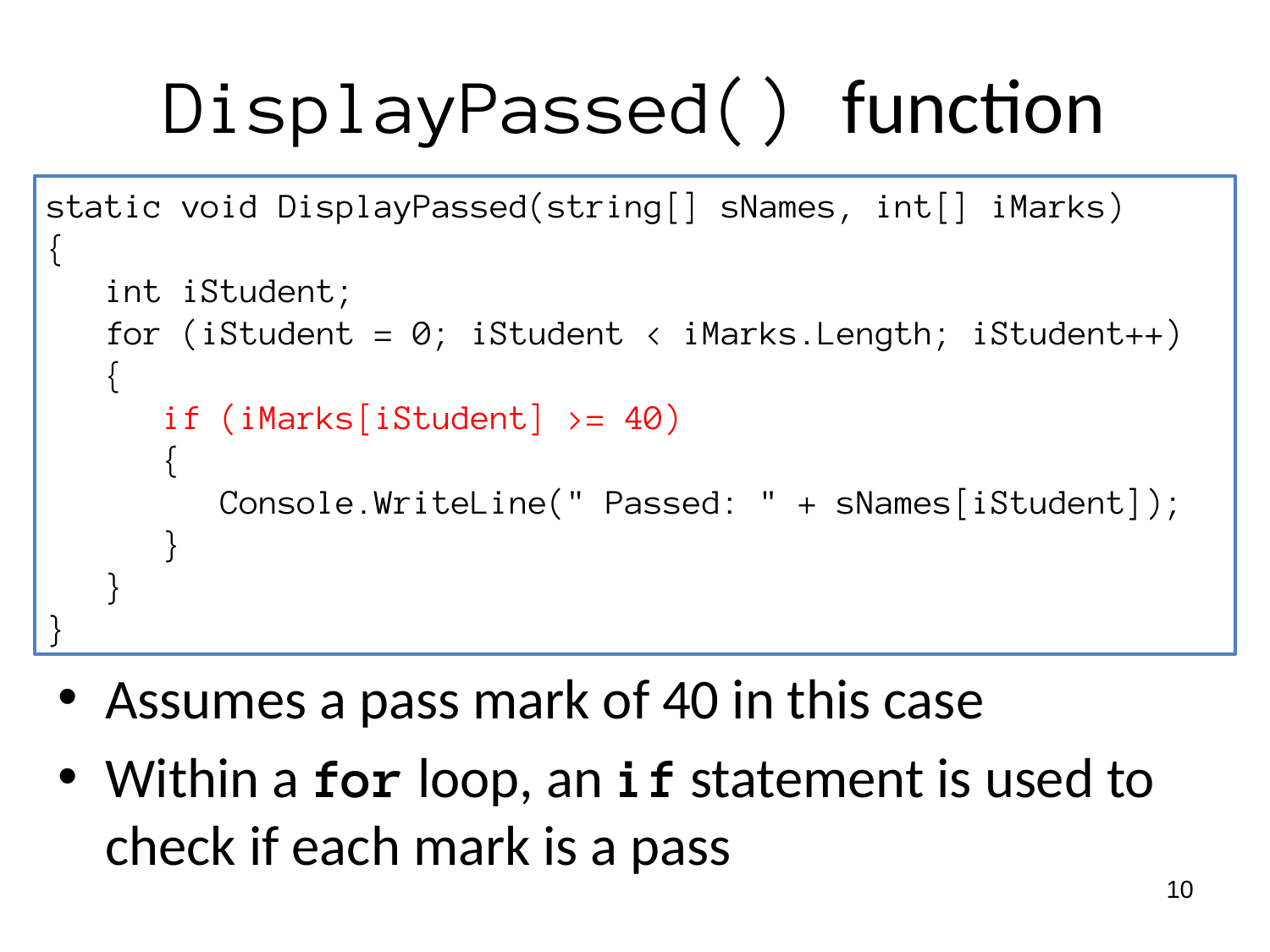

# DisplayPassed() function
static void DisplayPassed(string[] sNames, int[] iMarks)
{
   int iStudent;
   for (iStudent = 0; iStudent < iMarks.Length; iStudent++)
   {
      if (iMarks[iStudent] >= 40)
      {
         Console.WriteLine(" Passed: " + sNames[iStudent]);
      }
   }
}
Assumes a pass mark of 40 in this case
Within a for loop, an if statement is used to check if each mark is a pass
10